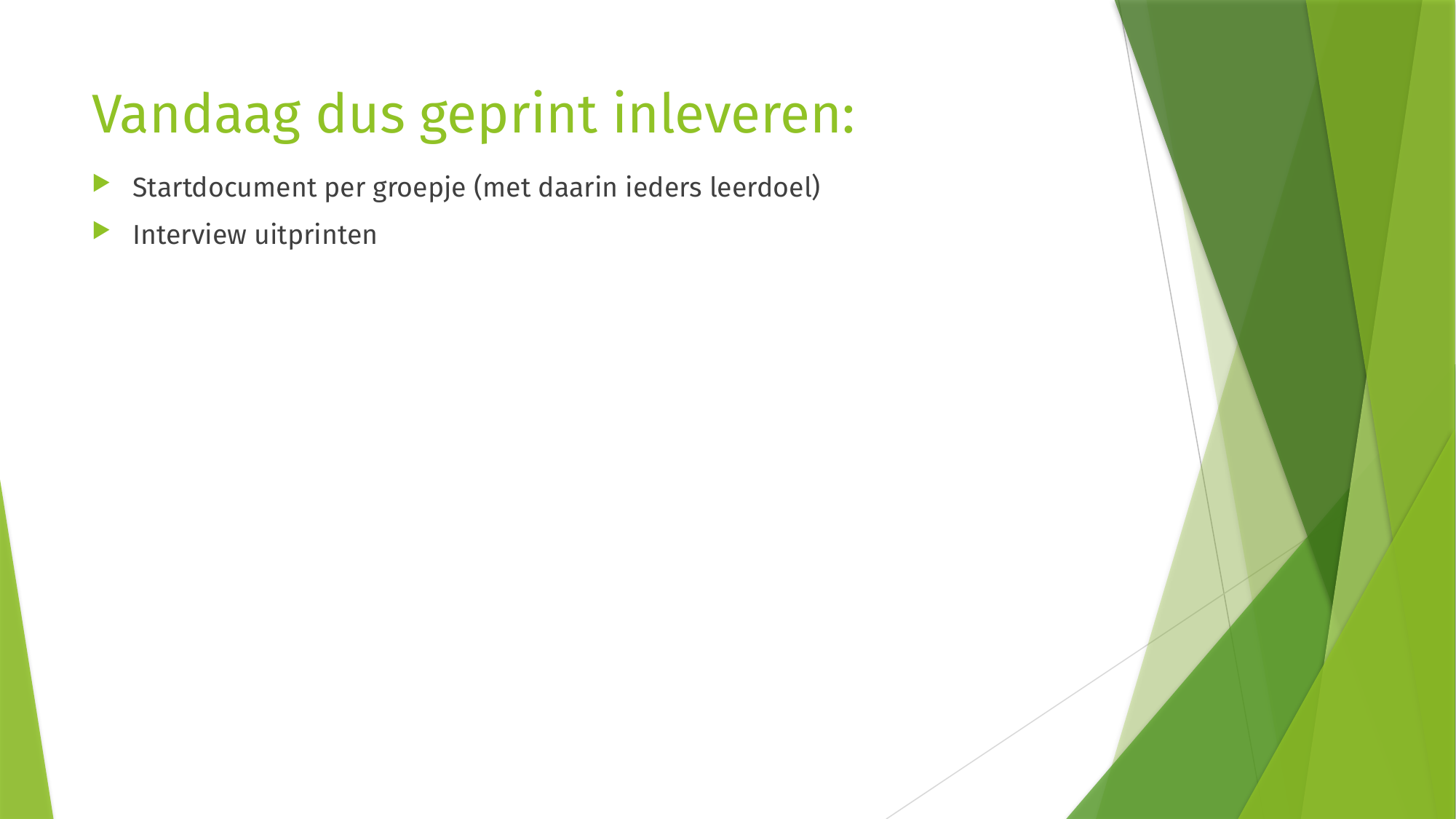

# Vandaag dus geprint inleveren:
Startdocument per groepje (met daarin ieders leerdoel)
Interview uitprinten